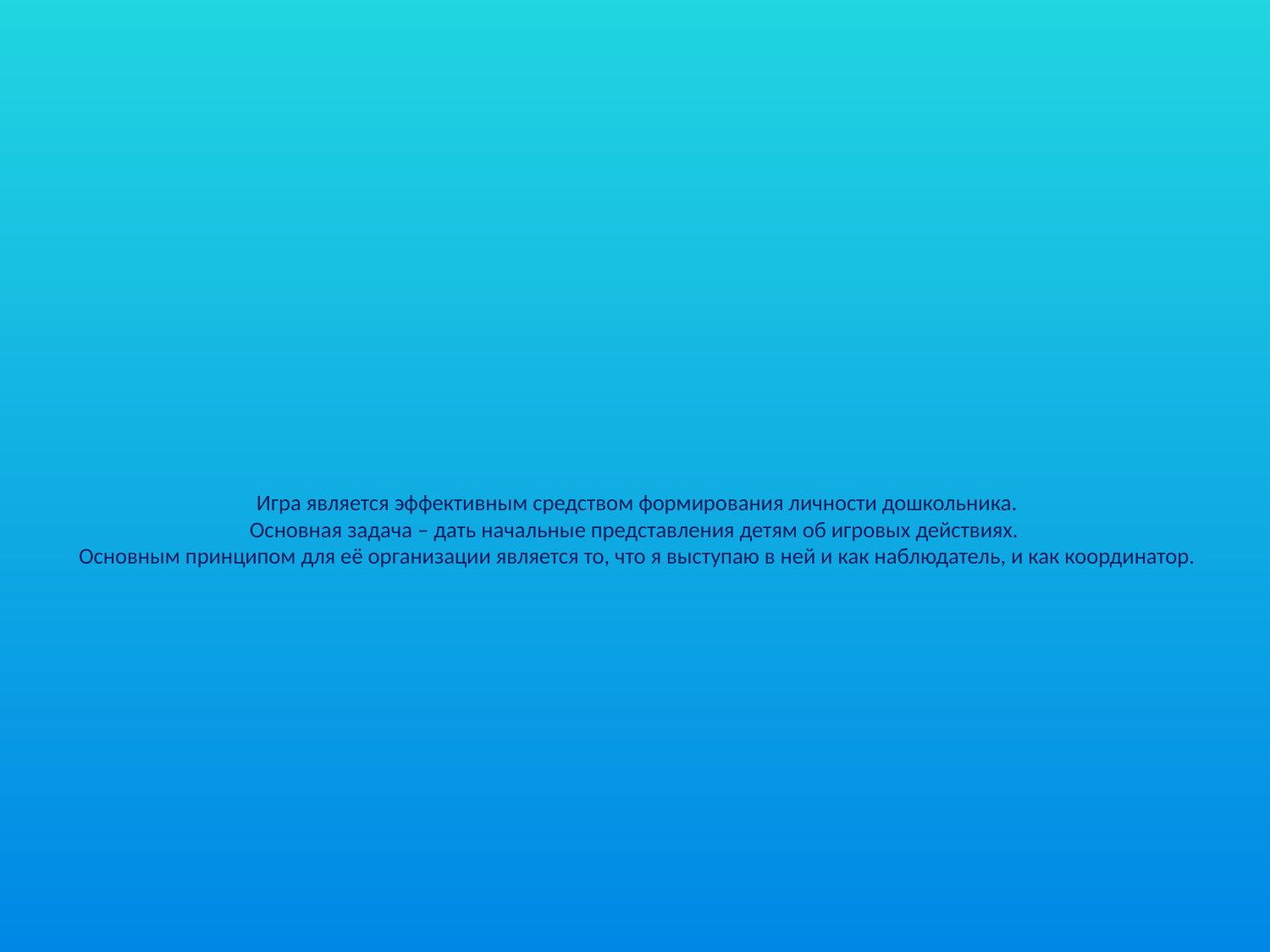

# Игра является эффективным средством формирования личности дошкольника. Основная задача – дать начальные представления детям об игровых действиях. Основным принципом для её организации является то, что я выступаю в ней и как наблюдатель, и как координатор.